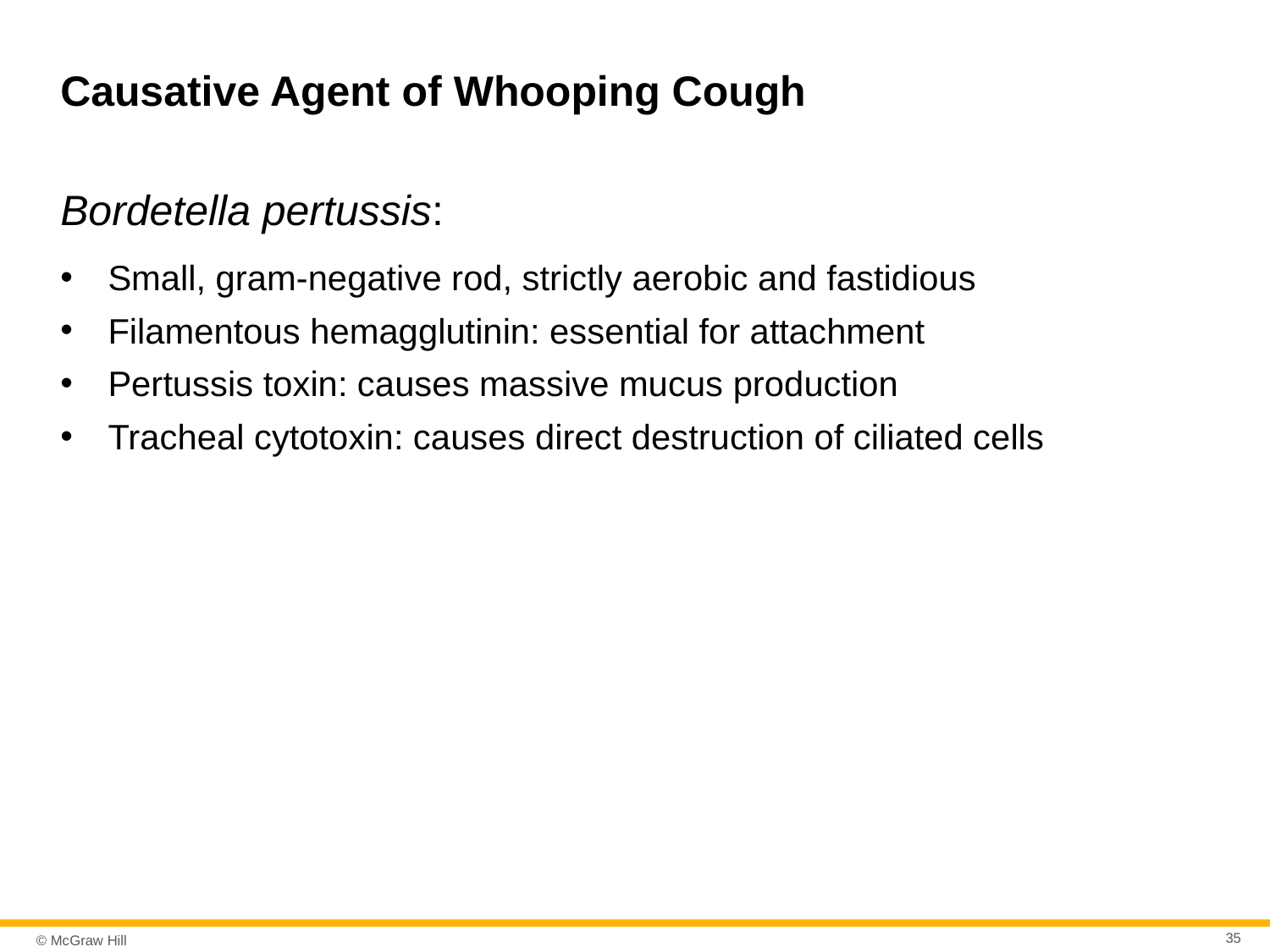

# Causative Agent of Whooping Cough
Bordetella pertussis:
Small, gram-negative rod, strictly aerobic and fastidious
Filamentous hemagglutinin: essential for attachment
Pertussis toxin: causes massive mucus production
Tracheal cytotoxin: causes direct destruction of ciliated cells